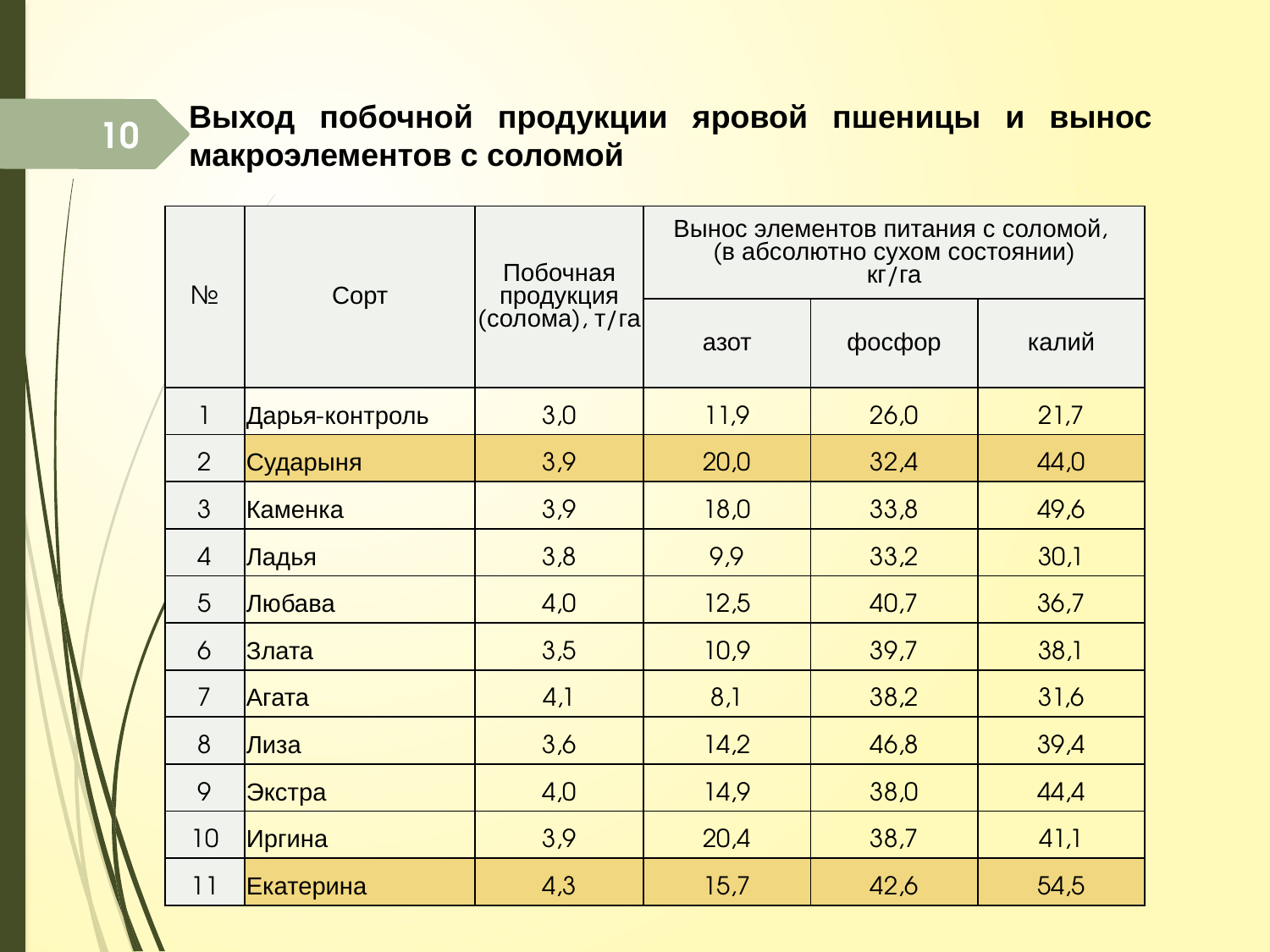

Выход побочной продукции яровой пшеницы и вынос макроэлементов с соломой
10
| № | Сорт | Побочная продукция (солома), т/га | Вынос элементов питания с соломой, (в абсолютно сухом состоянии) кг/га |  |  |
| --- | --- | --- | --- | --- | --- |
|  |  |  | азот | фосфор | калий |
| 1 | Дарья-контроль | 3,0 | 11,9 | 26,0 | 21,7 |
| 2 | Сударыня | 3,9 | 20,0 | 32,4 | 44,0 |
| 3 | Каменка | 3,9 | 18,0 | 33,8 | 49,6 |
| 4 | Ладья | 3,8 | 9,9 | 33,2 | 30,1 |
| 5 | Любава | 4,0 | 12,5 | 40,7 | 36,7 |
| 6 | Злата | 3,5 | 10,9 | 39,7 | 38,1 |
| 7 | Агата | 4,1 | 8,1 | 38,2 | 31,6 |
| 8 | Лиза | 3,6 | 14,2 | 46,8 | 39,4 |
| 9 | Экстра | 4,0 | 14,9 | 38,0 | 44,4 |
| 10 | Иргина | 3,9 | 20,4 | 38,7 | 41,1 |
| 11 | Екатерина | 4,3 | 15,7 | 42,6 | 54,5 |